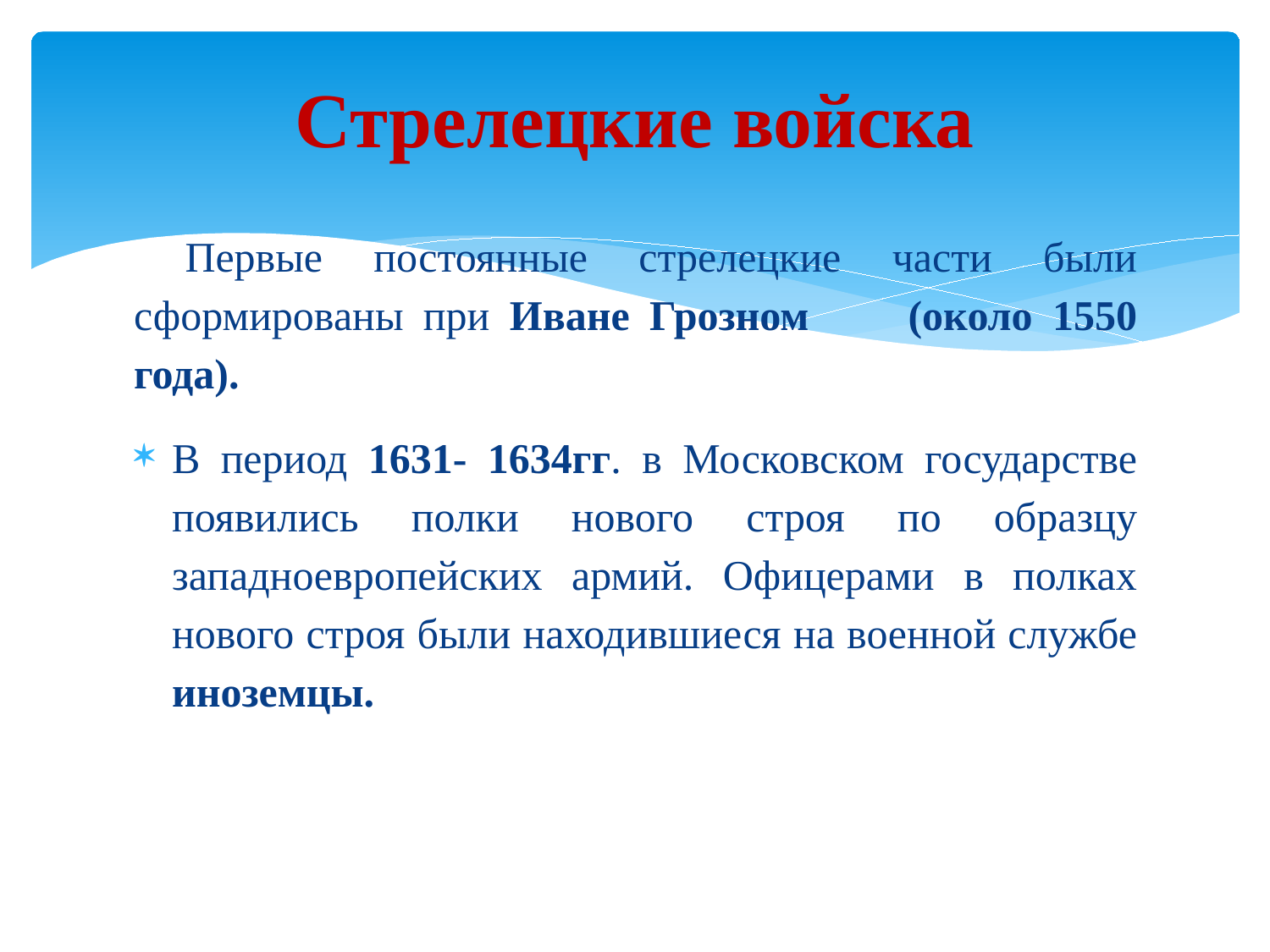

# Стрелецкие войска
 Первые постоянные стрелецкие части были сформированы при Иване Грозном     (около 1550 года).
В период 1631- 1634гг. в Московском государстве появились полки нового строя по образцу западноевропейских армий. Офицерами в полках нового строя были находившиеся на военной службе иноземцы.